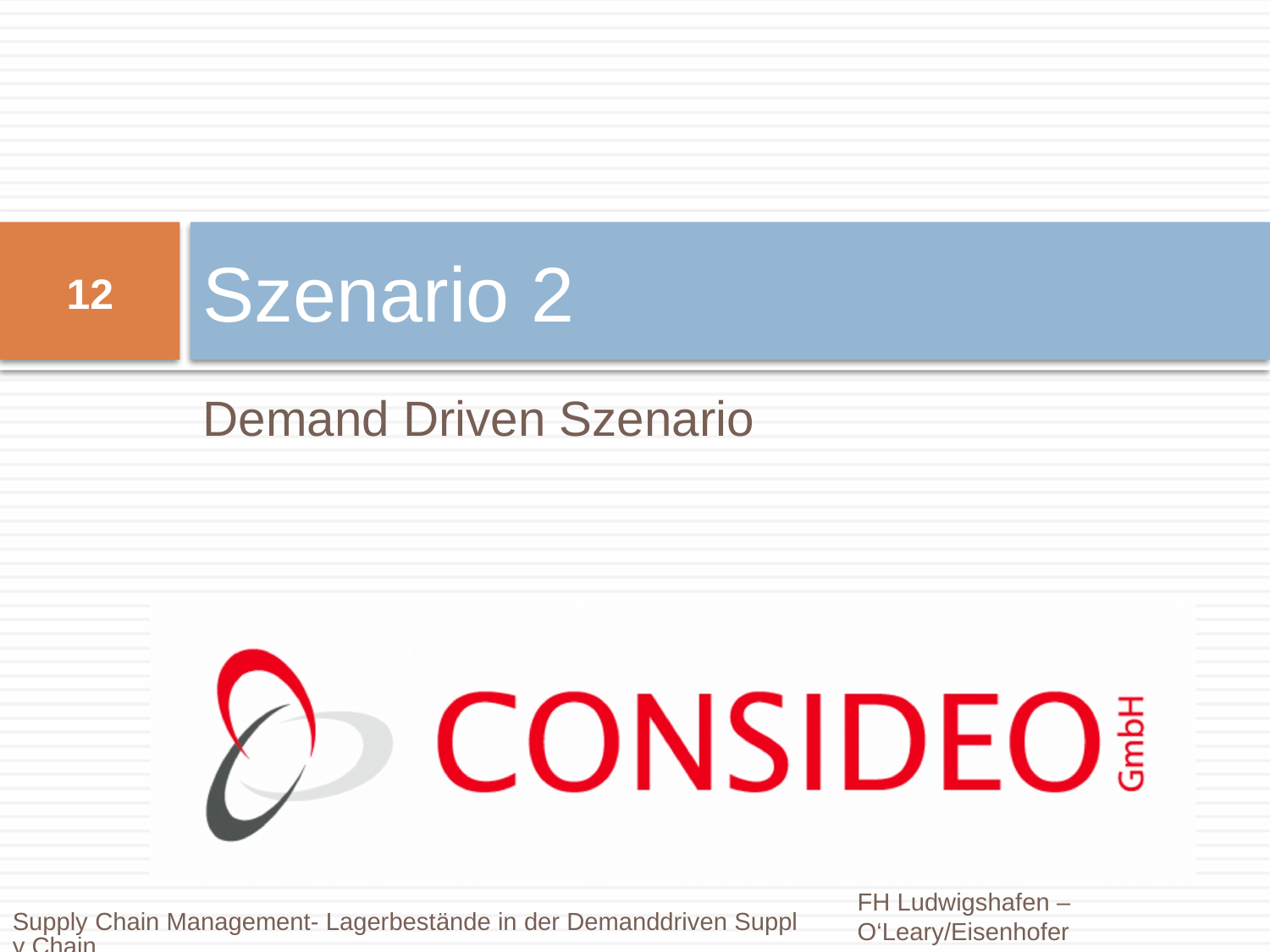

# Szenario 2
12
Demand Driven Szenario
FH Ludwigshafen – O‘Leary/Eisenhofer
Supply Chain Management- Lagerbestände in der Demanddriven Supply Chain